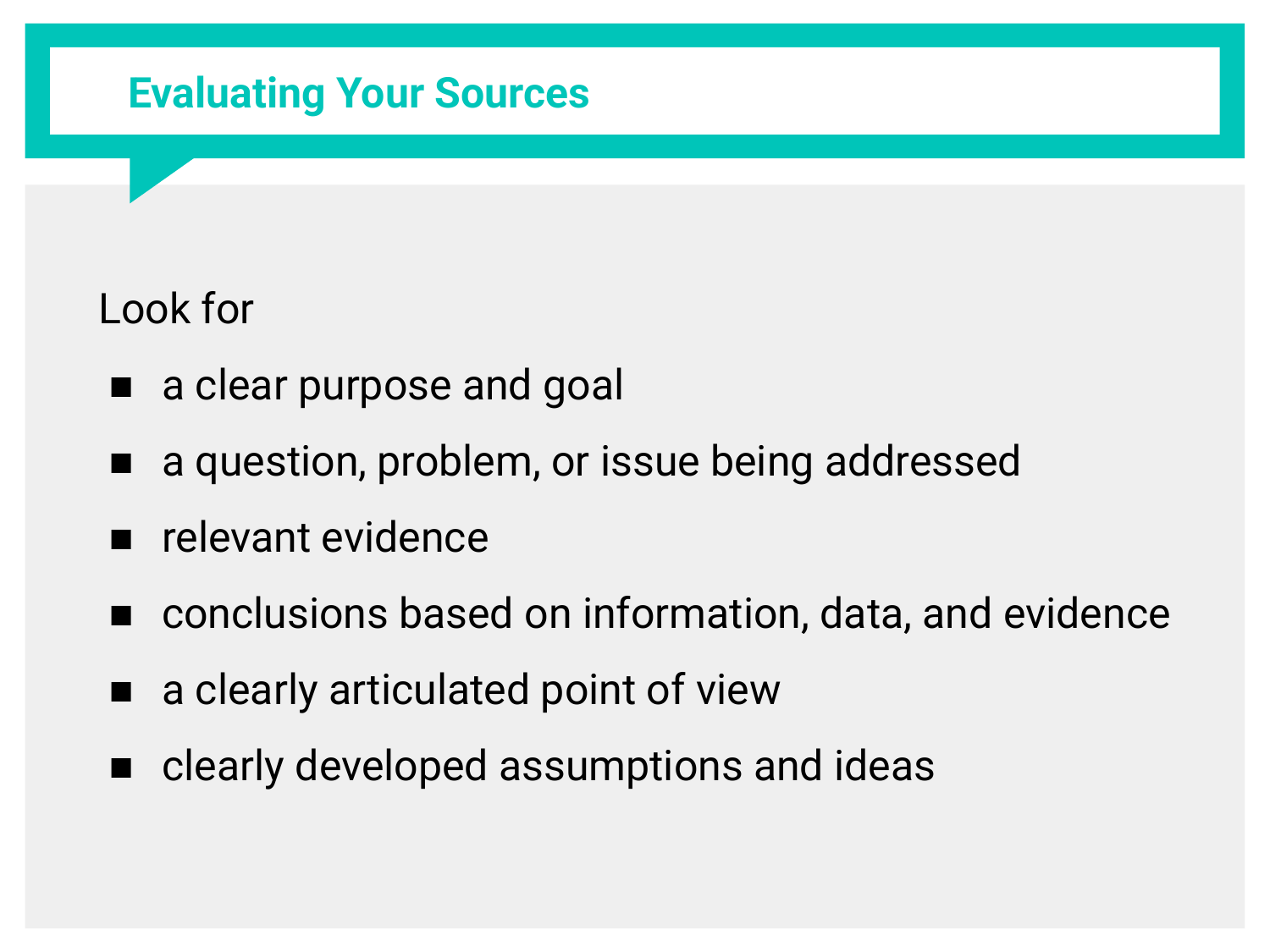

# Evaluating Your Sources
Look for
a clear purpose and goal
a question, problem, or issue being addressed
relevant evidence
conclusions based on information, data, and evidence
a clearly articulated point of view
clearly developed assumptions and ideas